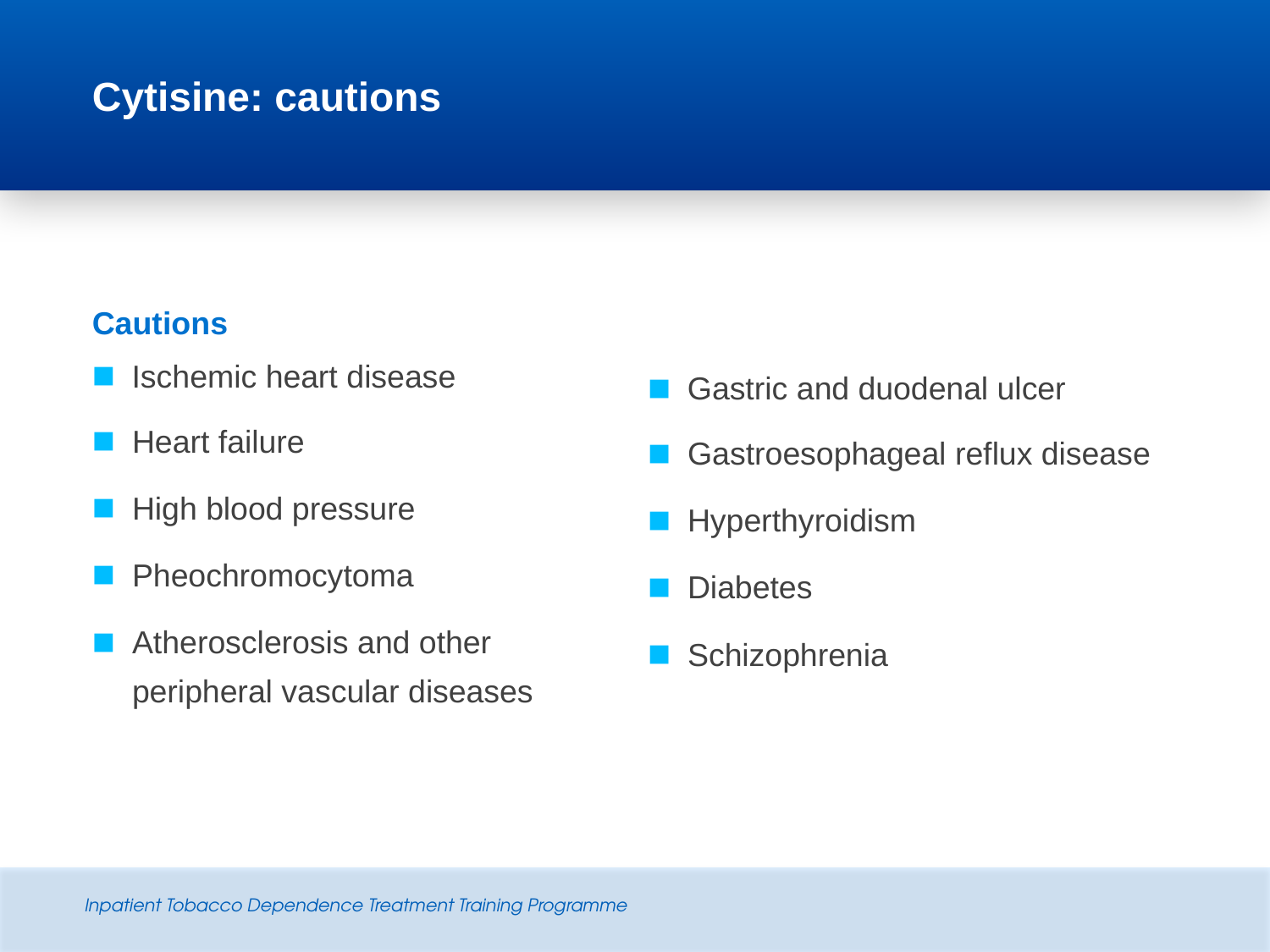

# Cytisine: cautions
Cautions
Ischemic heart disease
Heart failure
High blood pressure
Pheochromocytoma
Atherosclerosis and other peripheral vascular diseases

Gastric and duodenal ulcer
Gastroesophageal reflux disease
Hyperthyroidism
Diabetes
Schizophrenia
Inpatient Tobacco Dependence Treatment Training Programme